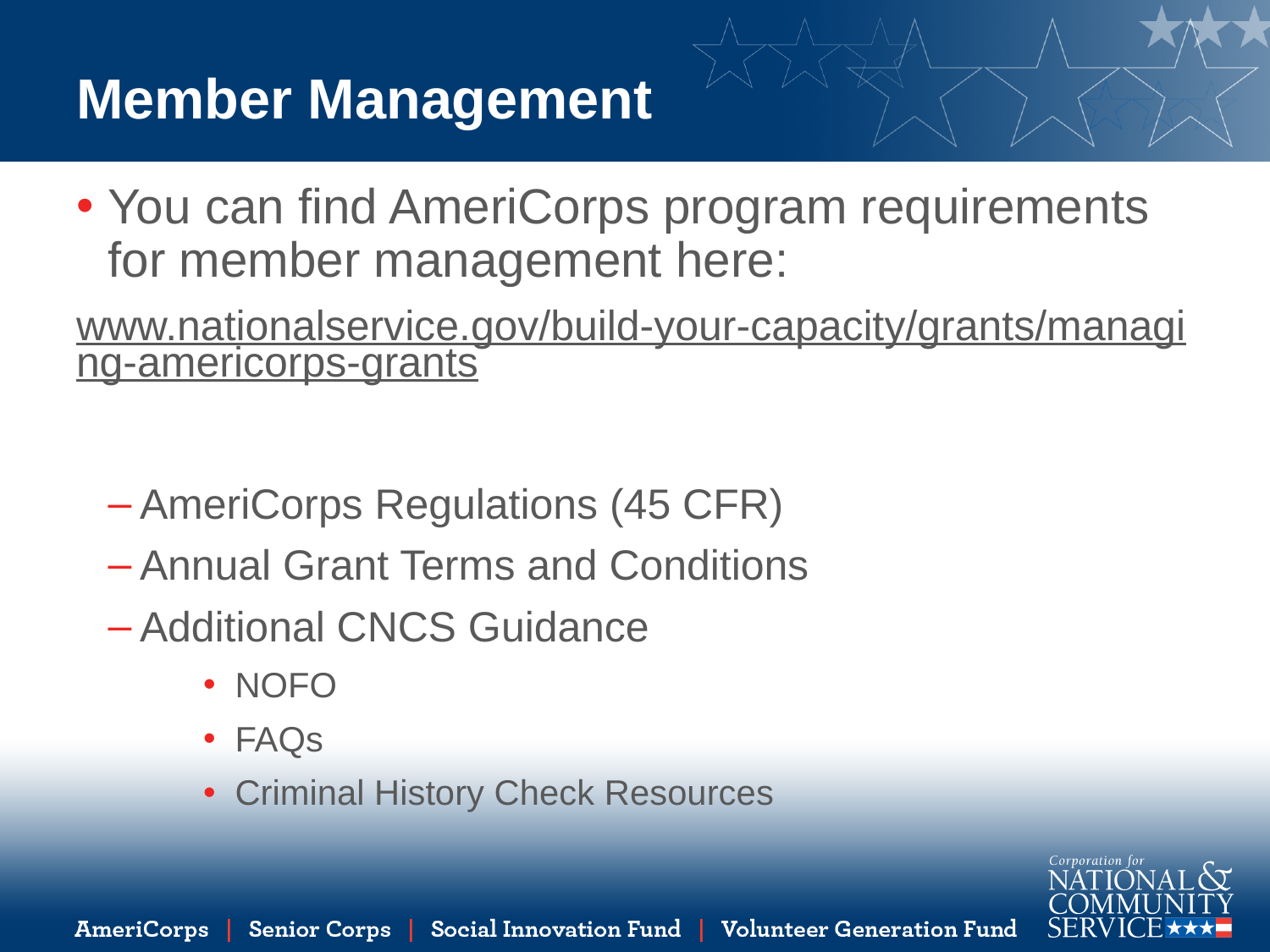

# Member Management
You can find AmeriCorps program requirements for member management here:
www.nationalservice.gov/build-your-capacity/grants/managing-americorps-grants

AmeriCorps Regulations (45 CFR)
Annual Grant Terms and Conditions
Additional CNCS Guidance
NOFO
FAQs
Criminal History Check Resources